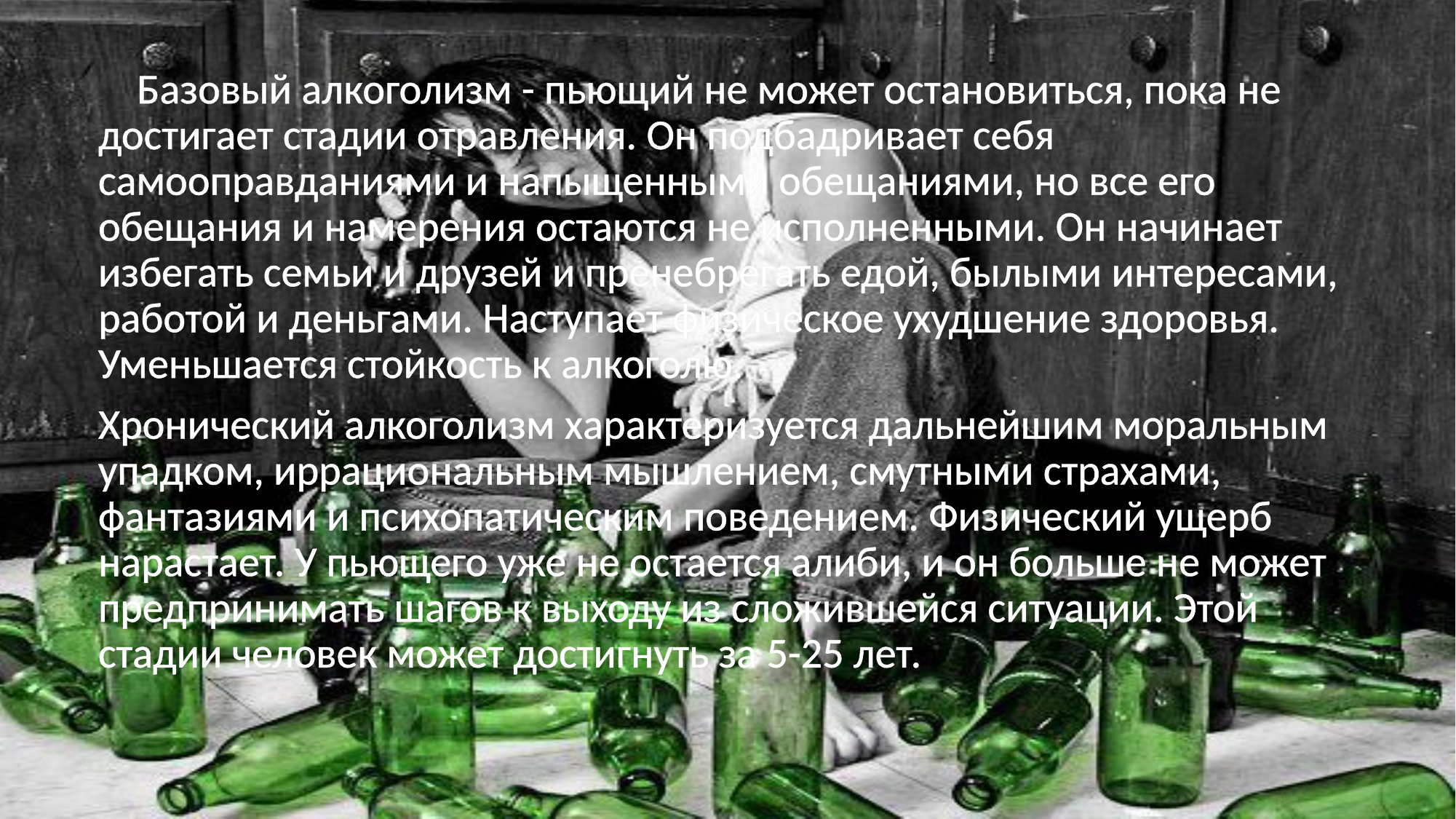

Базовый алкоголизм - пьющий не может остановиться, пока не достигает стадии отравления. Он подбадривает себя самооправданиями и напыщенными обещаниями, но все его обещания и намерения остаются не исполненными. Он начинает избегать семьи и друзей и пренебрегать едой, былыми интересами, работой и деньгами. Наступает физическое ухудшение здоровья. Уменьшается стойкость к алкоголю.
Хронический алкоголизм характеризуется дальнейшим моральным упадком, иррациональным мышлением, смутными страхами, фантазиями и психопатическим поведением. Физический ущерб нарастает. У пьющего уже не остается алиби, и он больше не может предпринимать шагов к выходу из сложившейся ситуации. Этой стадии человек может достигнуть за 5-25 лет.